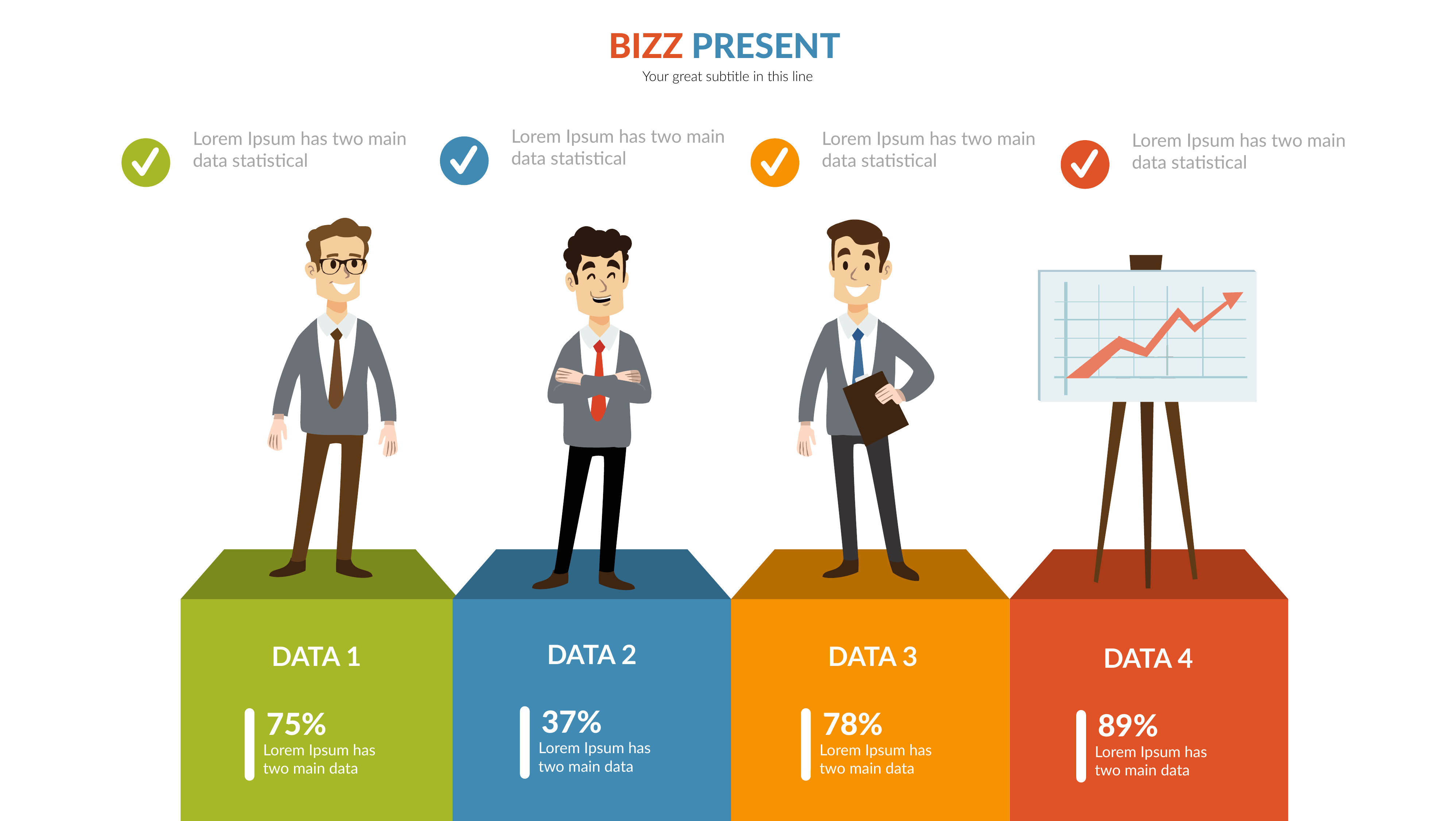

BIZZ PRESENT
Your great subtitle in this line
Lorem Ipsum has two main data statistical

Lorem Ipsum has two main data statistical

Lorem Ipsum has two main data statistical

Lorem Ipsum has two main data statistical

DATA 2
DATA 1
DATA 3
DATA 4
37%
75%
78%
89%

Lorem Ipsum has two main data
Lorem Ipsum has two main data
Lorem Ipsum has two main data
Lorem Ipsum has two main data